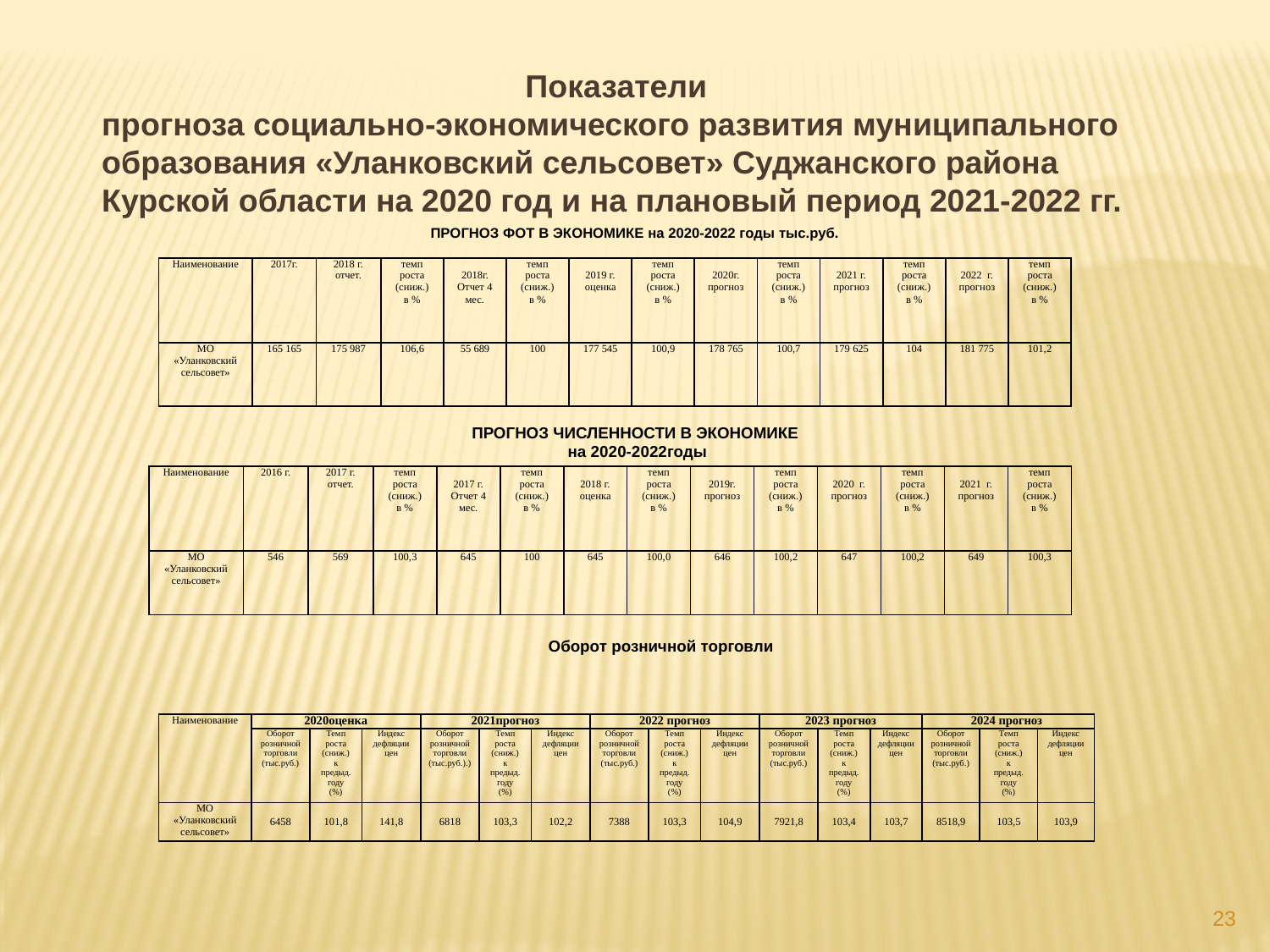

Показатели
прогноза социально-экономического развития муниципального образования «Уланковский сельсовет» Суджанского района Курской области на 2020 год и на плановый период 2021-2022 гг.
ПРОГНОЗ ФОТ В ЭКОНОМИКЕ на 2020-2022 годы тыс.руб.
| Наименование | 2017г. | 2018 г. отчет. | темп роста (сниж.) в % | 2018г. Отчет 4 мес. | темп роста (сниж.) в % | 2019 г. оценка | темп роста (сниж.) в % | 2020г. прогноз | темп роста (сниж.) в % | 2021 г. прогноз | темп роста (сниж.) в % | 2022 г. прогноз | темп роста (сниж.) в % |
| --- | --- | --- | --- | --- | --- | --- | --- | --- | --- | --- | --- | --- | --- |
| МО «Уланковский сельсовет» | 165 165 | 175 987 | 106,6 | 55 689 | 100 | 177 545 | 100,9 | 178 765 | 100,7 | 179 625 | 104 | 181 775 | 101,2 |
ПРОГНОЗ ЧИСЛЕННОСТИ В ЭКОНОМИКЕ
 на 2020-2022годы
| Наименование | 2016 г. | 2017 г. отчет. | темп роста (сниж.) в % | 2017 г. Отчет 4 мес. | темп роста (сниж.) в % | 2018 г. оценка | темп роста (сниж.) в % | 2019г. прогноз | темп роста (сниж.) в % | 2020 г. прогноз | темп роста (сниж.) в % | 2021 г. прогноз | темп роста (сниж.) в % |
| --- | --- | --- | --- | --- | --- | --- | --- | --- | --- | --- | --- | --- | --- |
| МО «Уланковский сельсовет» | 546 | 569 | 100,3 | 645 | 100 | 645 | 100,0 | 646 | 100,2 | 647 | 100,2 | 649 | 100,3 |

Оборот розничной торговли
| Наименование | 2020оценка |  |  | 2021прогноз |  |  | 2022 прогноз |  |  | 2023 прогноз |  |  | 2024 прогноз |  |  |
| --- | --- | --- | --- | --- | --- | --- | --- | --- | --- | --- | --- | --- | --- | --- | --- |
|  | Оборот розничной торговли (тыс.руб.) | Темп роста (сниж.) к предыд. году (%) | Индекс дефляции цен | Оборот розничной торговли (тыс.руб.).) | Темп роста (сниж.) к предыд. году (%) | Индекс дефляции цен | Оборот розничной торговли (тыс.руб.) | Темп роста (сниж.) к предыд. году (%) | Индекс дефляции цен | Оборот розничной торговли (тыс.руб.) | Темп роста (сниж.) к предыд. году (%) | Индекс дефляции цен | Оборот розничной торговли (тыс.руб.) | Темп роста (сниж.) к предыд. году (%) | Индекс дефляции цен |
| МО «Уланковский сельсовет» | 6458 | 101,8 | 141,8 | 6818 | 103,3 | 102,2 | 7388 | 103,3 | 104,9 | 7921,8 | 103,4 | 103,7 | 8518,9 | 103,5 | 103,9 |
23